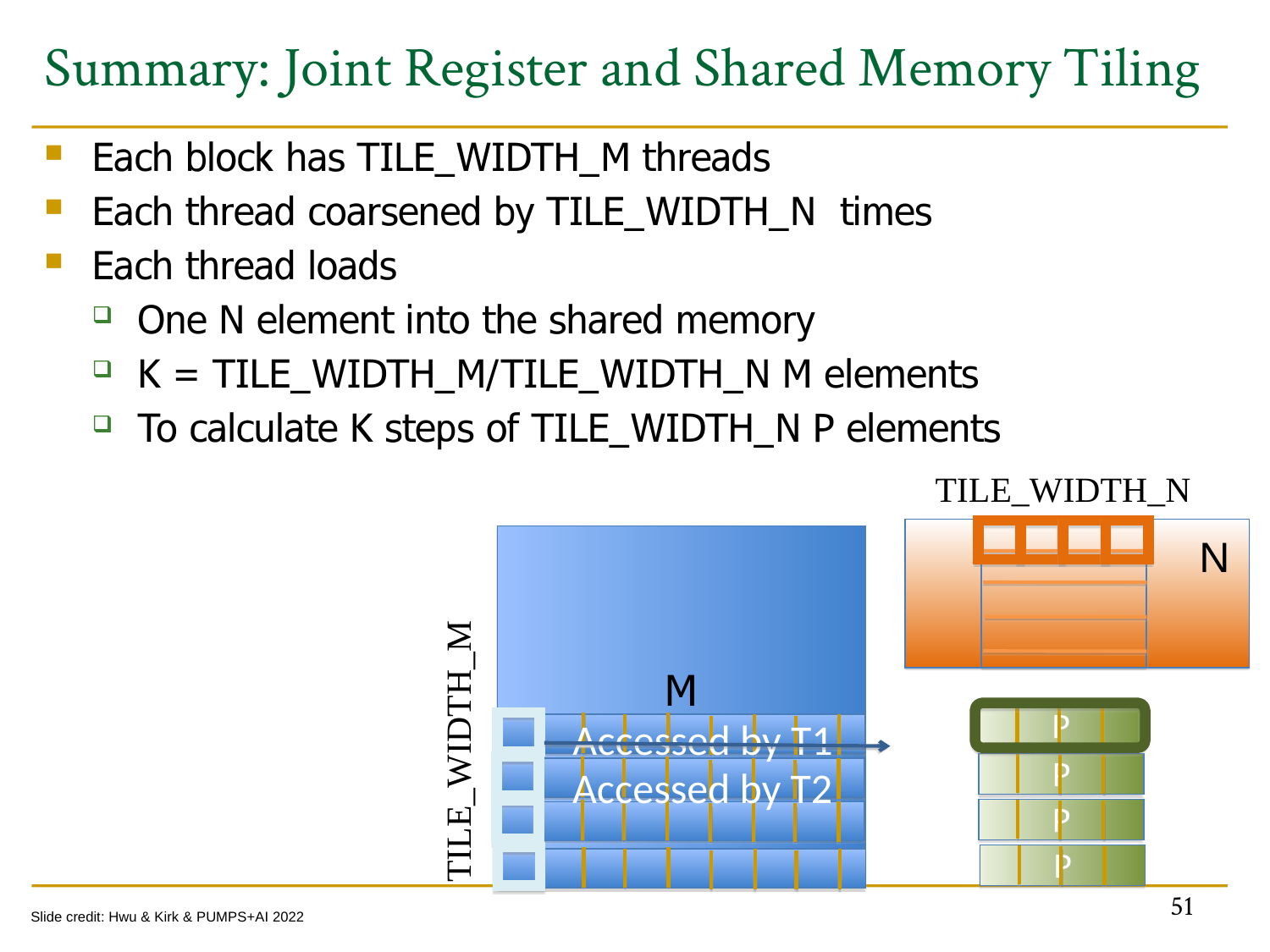

# Summary: Joint Register and Shared Memory Tiling
Each block has TILE_WIDTH_M threads
Each thread coarsened by TILE_WIDTH_N  times
Each thread loads
One N element into the shared memory
K = TILE_WIDTH_M/TILE_WIDTH_N M elements
To calculate K steps of TILE_WIDTH_N P elements
TILE_WIDTH_N
B

N
M

P
Accessed by T1

TILE_WIDTH_M
P
Accessed by T2

P

P

51
Slide credit: Hwu & Kirk & PUMPS+AI 2022